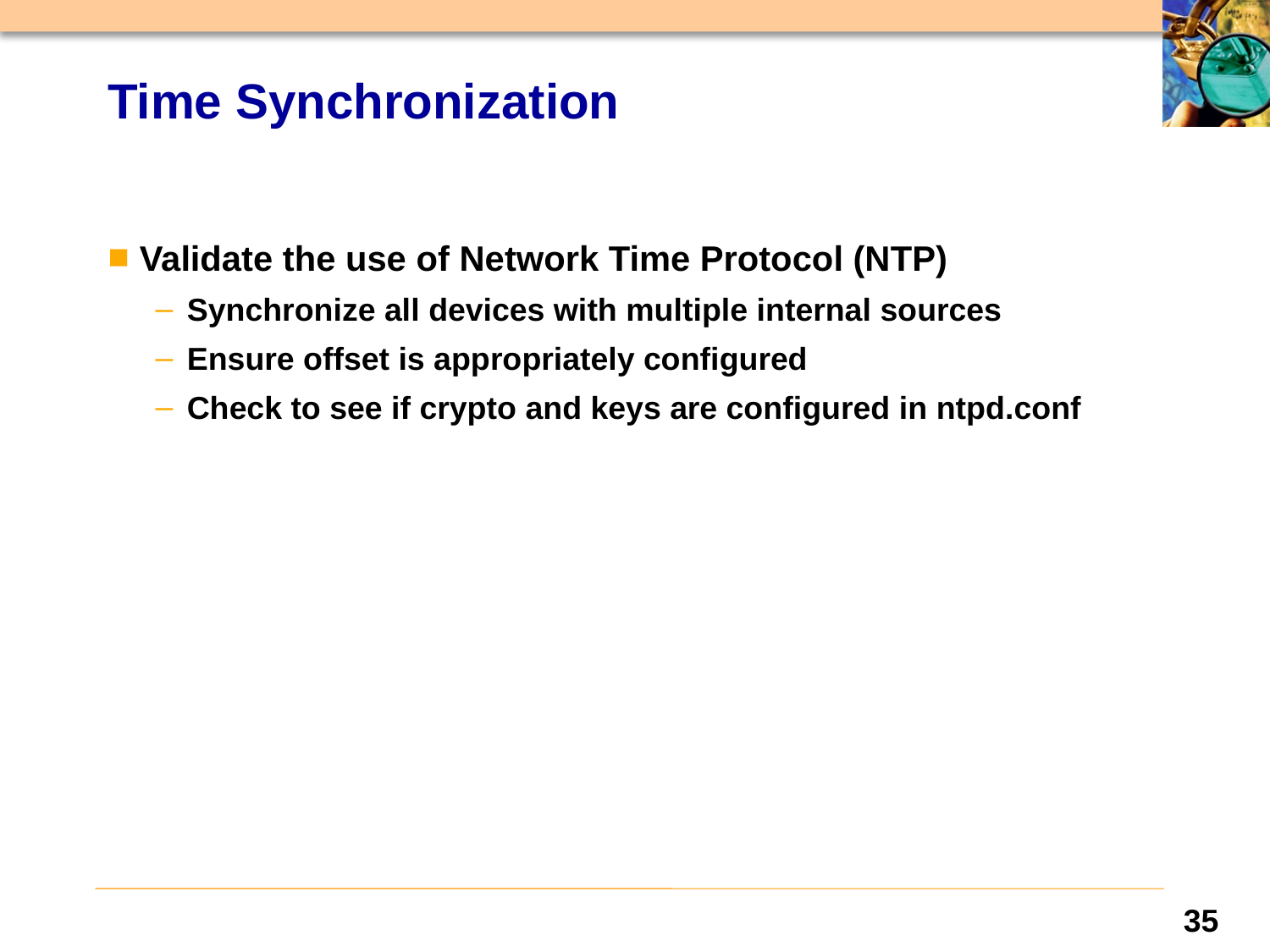

# Time Synchronization

Validate the use of Network Time Protocol (NTP)
Synchronize all devices with multiple internal sources
Ensure offset is appropriately configured
Check to see if crypto and keys are configured in ntpd.conf